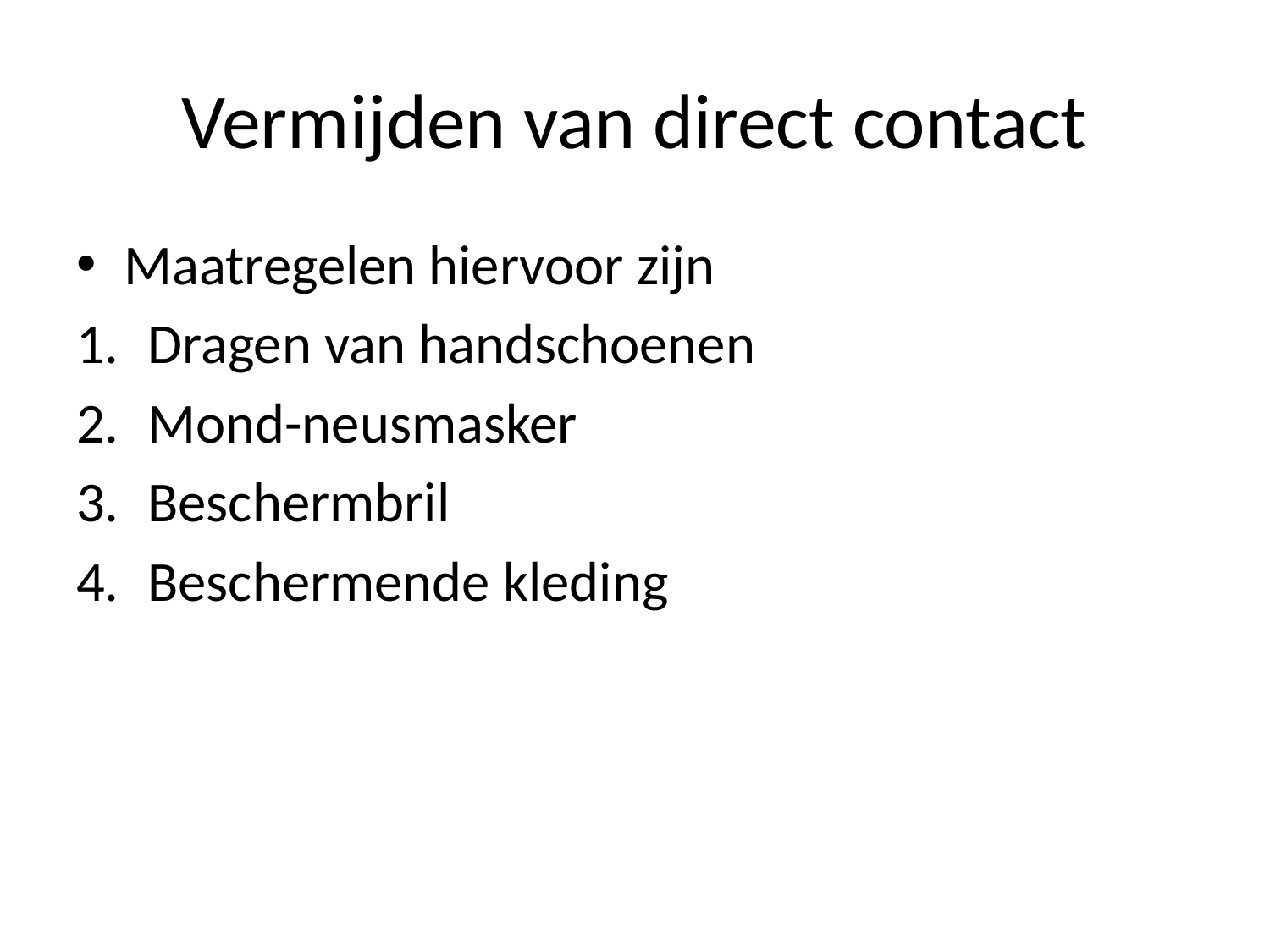

# Vermijden van direct contact
Maatregelen hiervoor zijn
Dragen van handschoenen
Mond-neusmasker
Beschermbril
Beschermende kleding